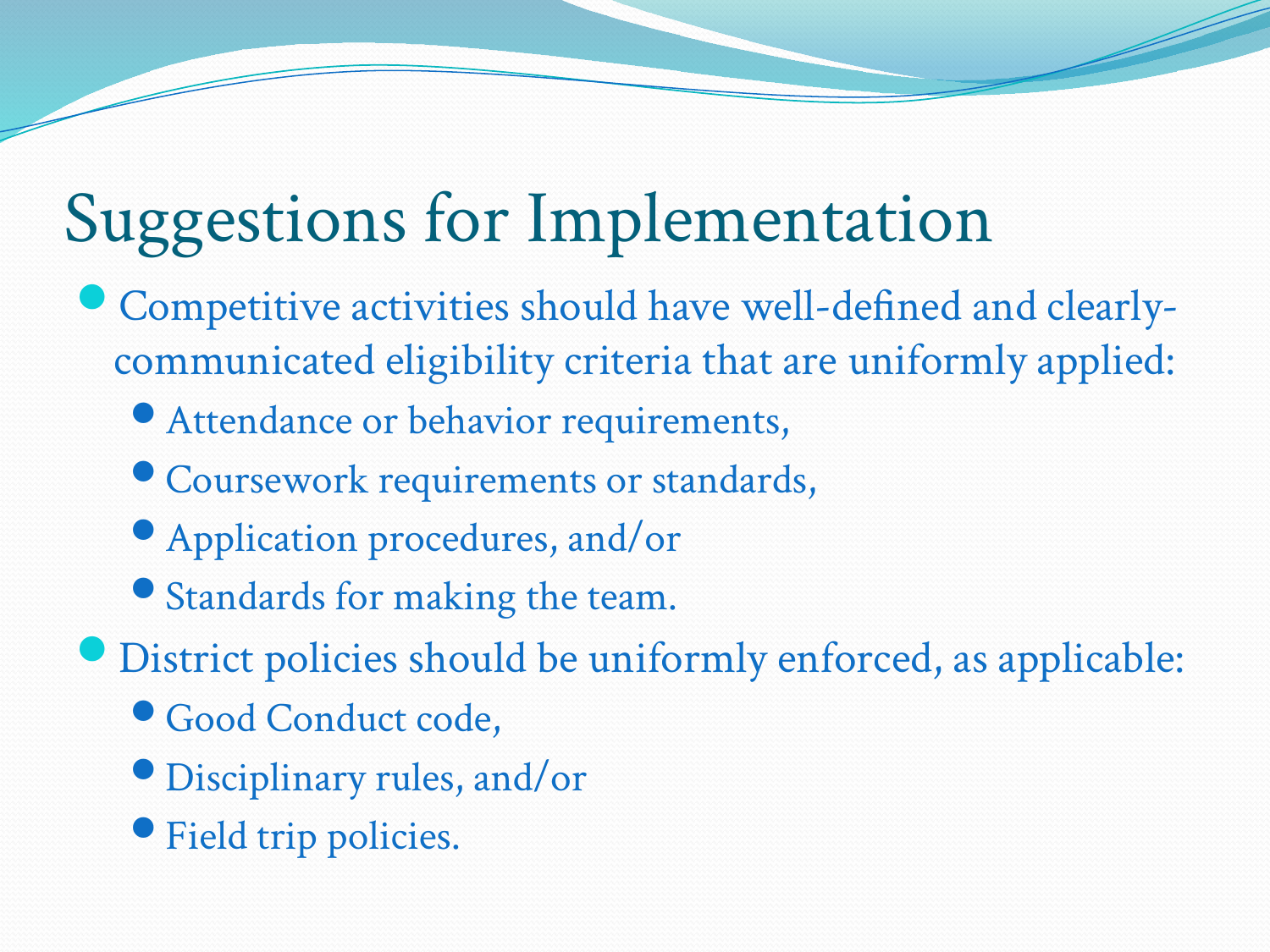

# Suggestions for Implementation
Competitive activities should have well-defined and clearly-communicated eligibility criteria that are uniformly applied:
Attendance or behavior requirements,
Coursework requirements or standards,
Application procedures, and/or
Standards for making the team.
District policies should be uniformly enforced, as applicable:
Good Conduct code,
Disciplinary rules, and/or
Field trip policies.